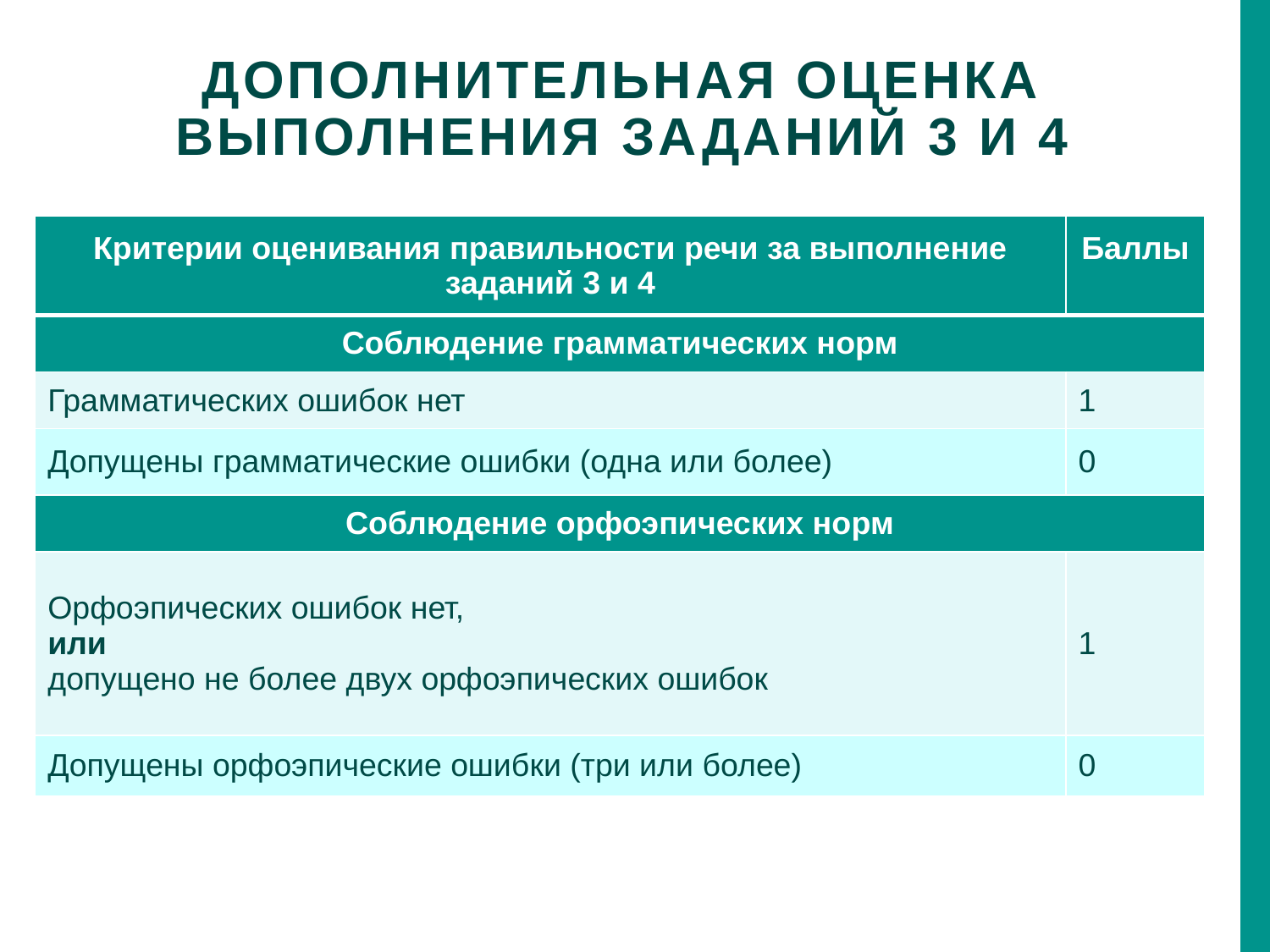

# Дополнительная оценка выполнения заданий 3 и 4
| Критерии оценивания правильности речи за выполнение заданий 3 и 4 | Баллы |
| --- | --- |
| Соблюдение грамматических норм |  |
| Грамматических ошибок нет | 1 |
| Допущены грамматические ошибки (одна или более) | 0 |
| Соблюдение орфоэпических норм |  |
| Орфоэпических ошибок нет, или допущено не более двух орфоэпических ошибок | 1 |
| Допущены орфоэпические ошибки (три или более) | 0 |